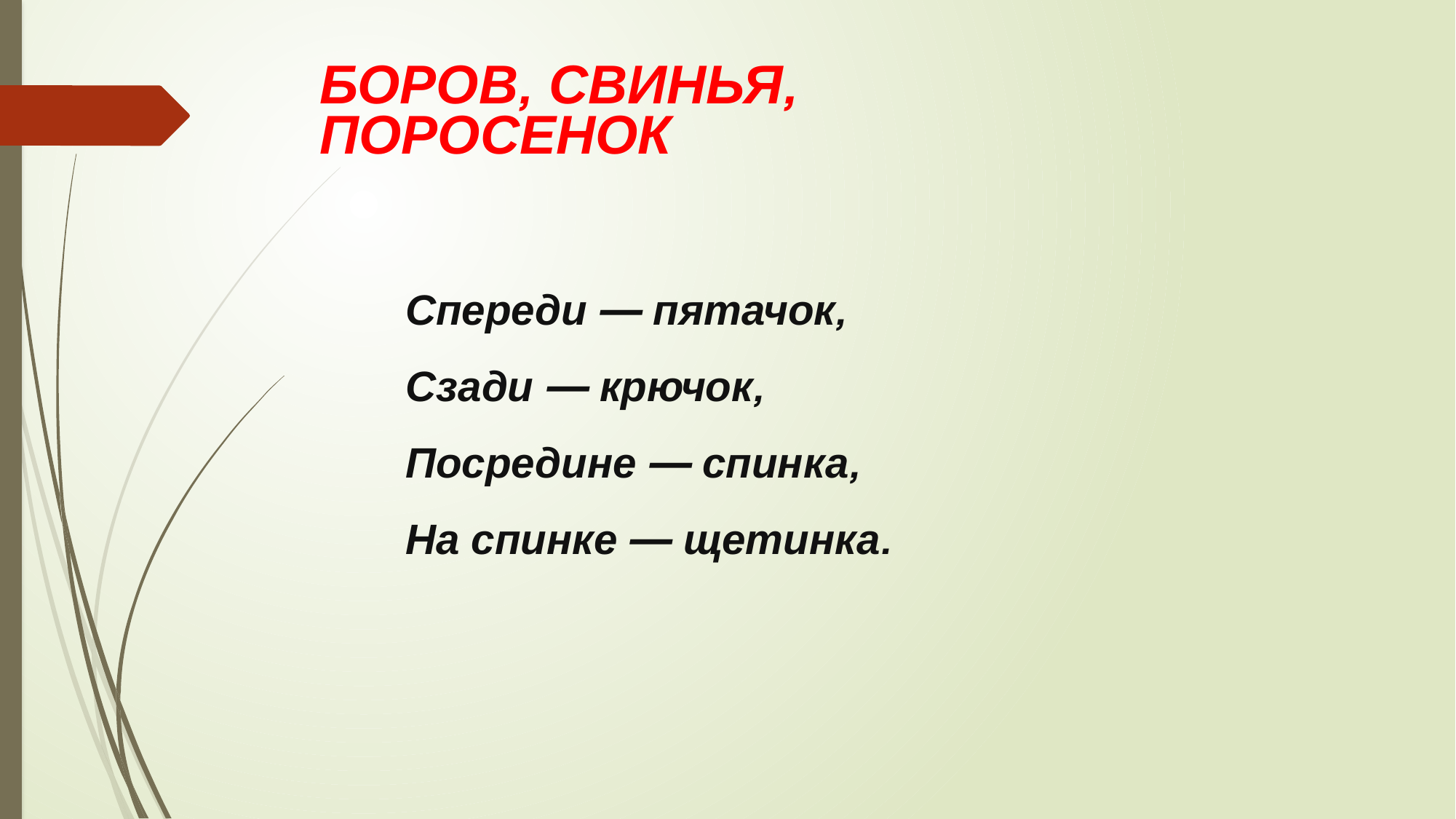

# БОРОВ, СВИНЬЯ, ПОРОСЕНОК
Спереди — пятачок, Сзади — крючок, Посредине — спинка, На спинке — щетинка.